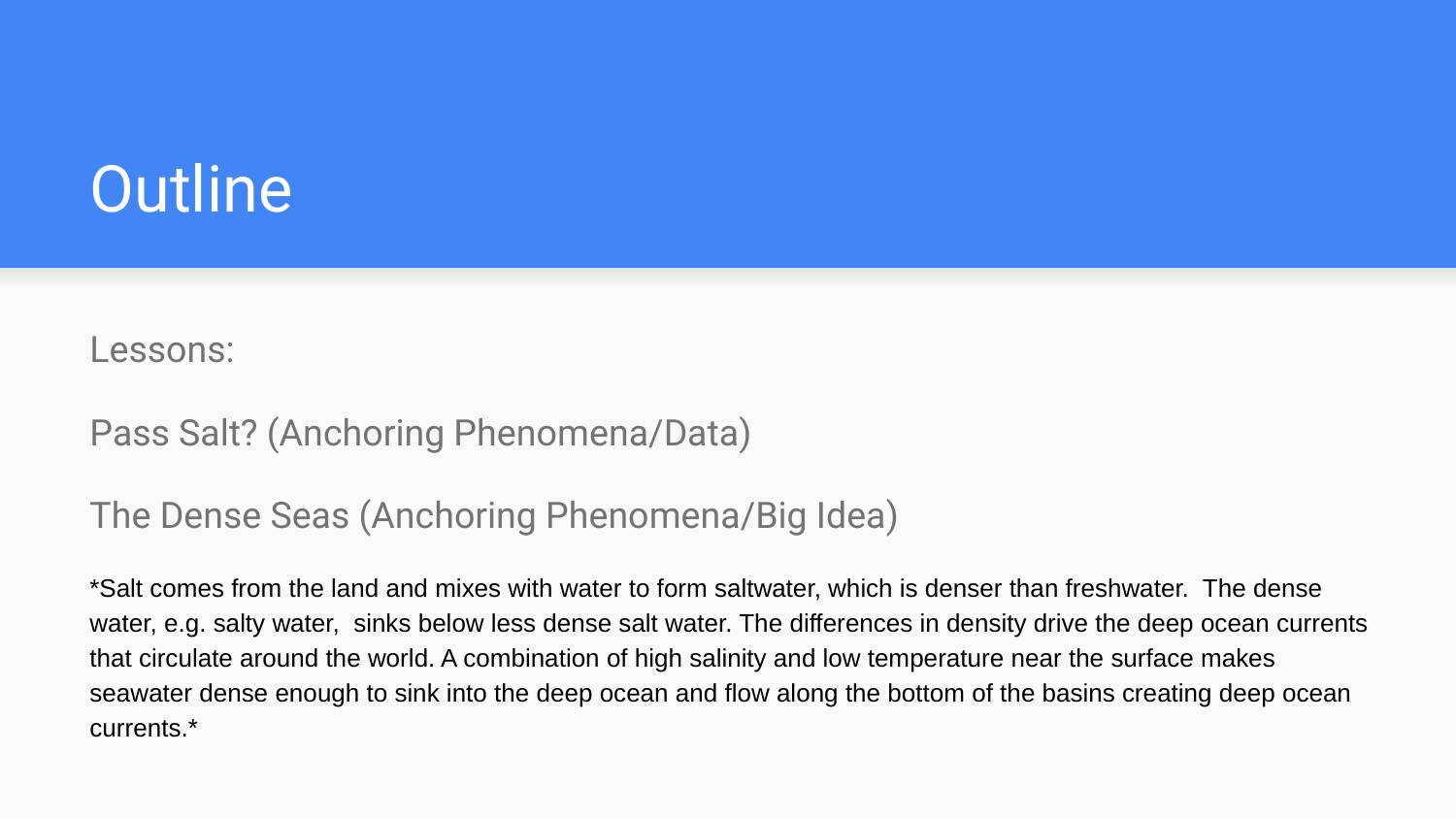

# Outline
Lessons:
Pass Salt? (Anchoring Phenomena/Data)
The Dense Seas (Anchoring Phenomena/Big Idea)
*Salt comes from the land and mixes with water to form saltwater, which is denser than freshwater.  The dense water, e.g. salty water,  sinks below less dense salt water. The differences in density drive the deep ocean currents that circulate around the world. A combination of high salinity and low temperature near the surface makes seawater dense enough to sink into the deep ocean and flow along the bottom of the basins creating deep ocean currents.*